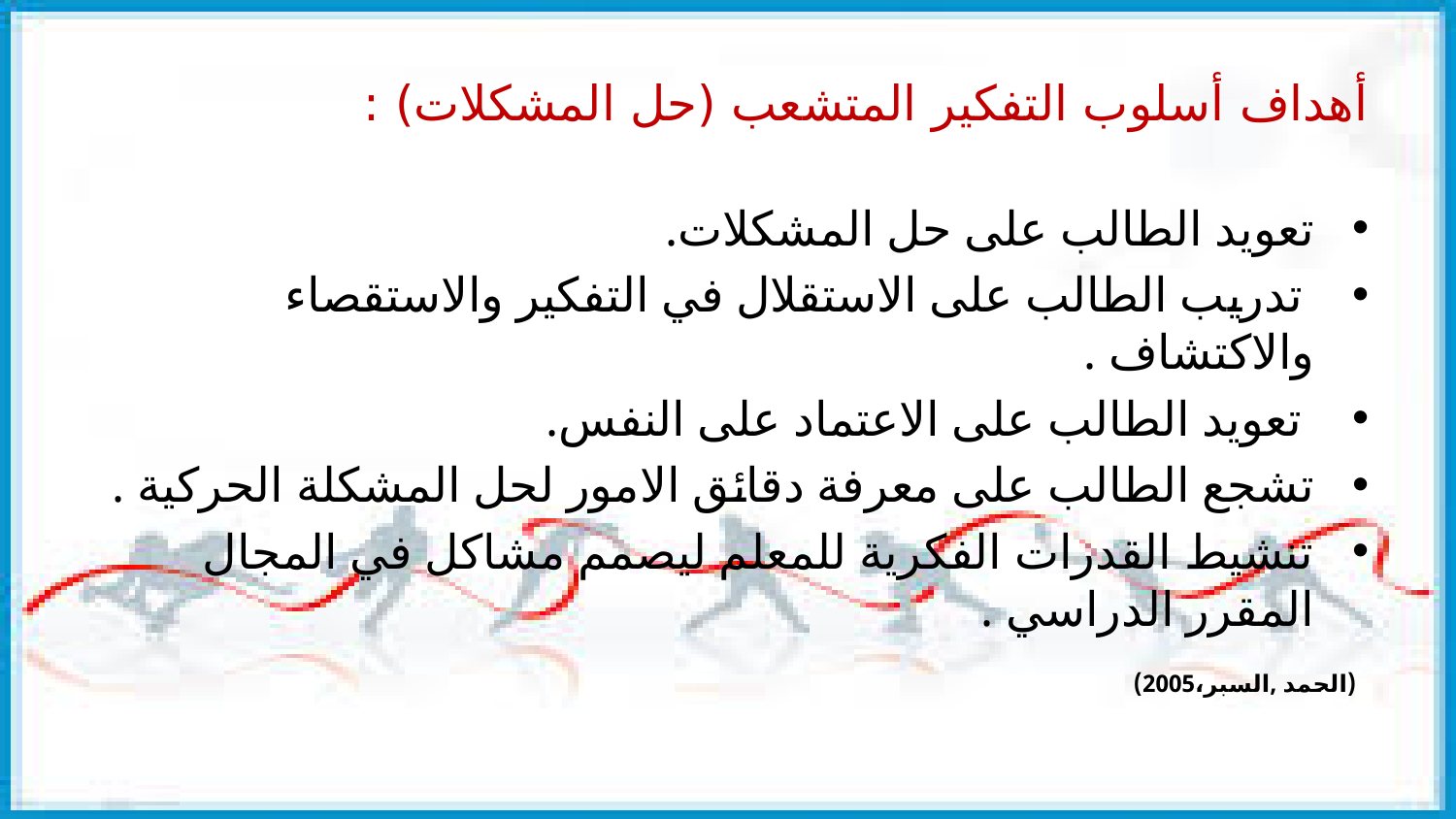

# أهداف أسلوب التفكير المتشعب (حل المشكلات) :
تعويد الطالب على حل المشكلات.
 تدريب الطالب على الاستقلال في التفكير والاستقصاء والاكتشاف .
 تعويد الطالب على الاعتماد على النفس.
تشجع الطالب على معرفة دقائق الامور لحل المشكلة الحركية .
تنشيط القدرات الفكرية للمعلم ليصمم مشاكل في المجال المقرر الدراسي .
 (الحمد ,السبر،2005)